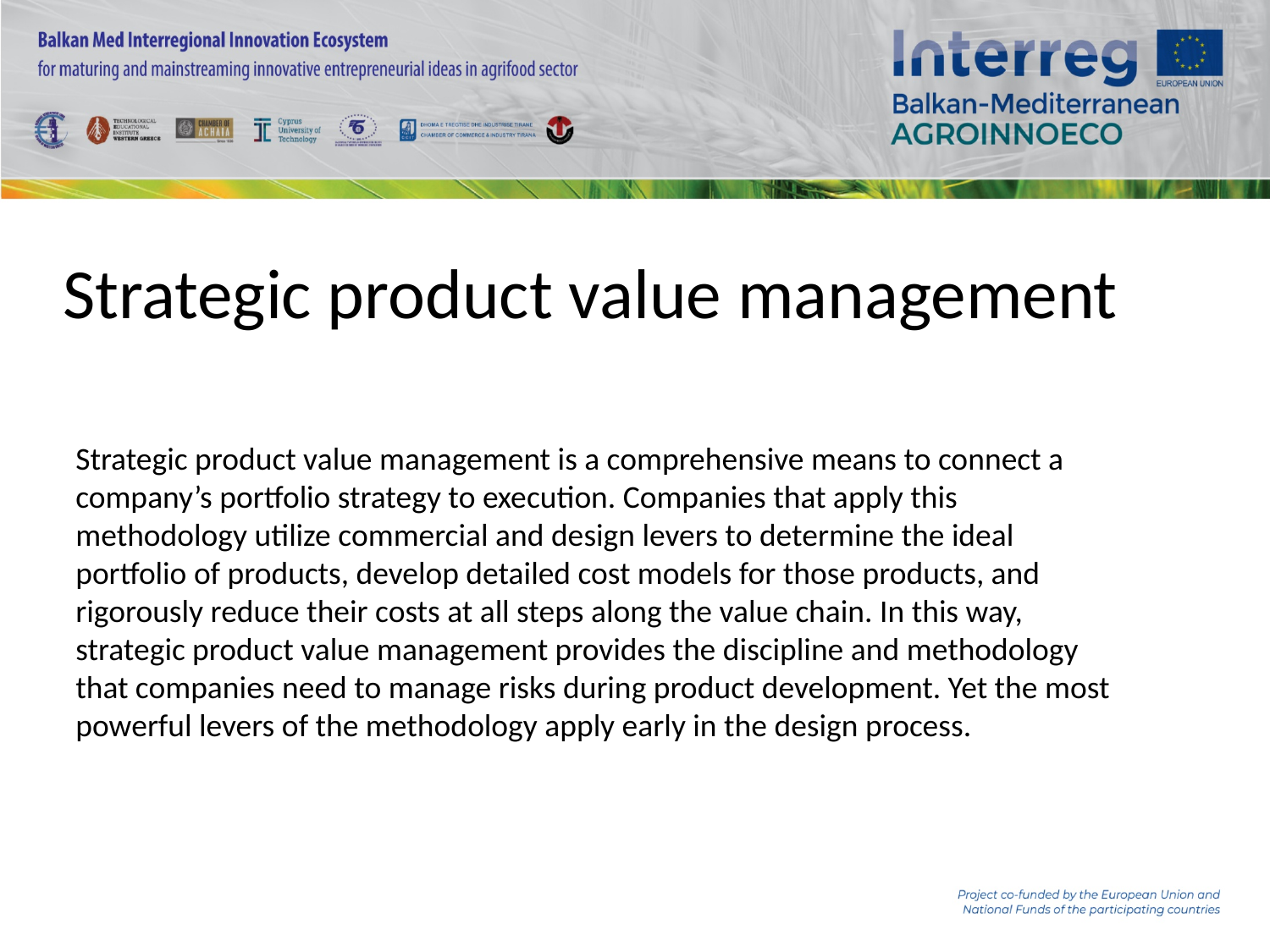

Strategic product value management
Strategic product value management is a comprehensive means to connect a company’s portfolio strategy to execution. Companies that apply this methodology utilize commercial and design levers to determine the ideal portfolio of products, develop detailed cost models for those products, and rigorously reduce their costs at all steps along the value chain. In this way, strategic product value management provides the discipline and methodology that companies need to manage risks during product development. Yet the most powerful levers of the methodology apply early in the design process.